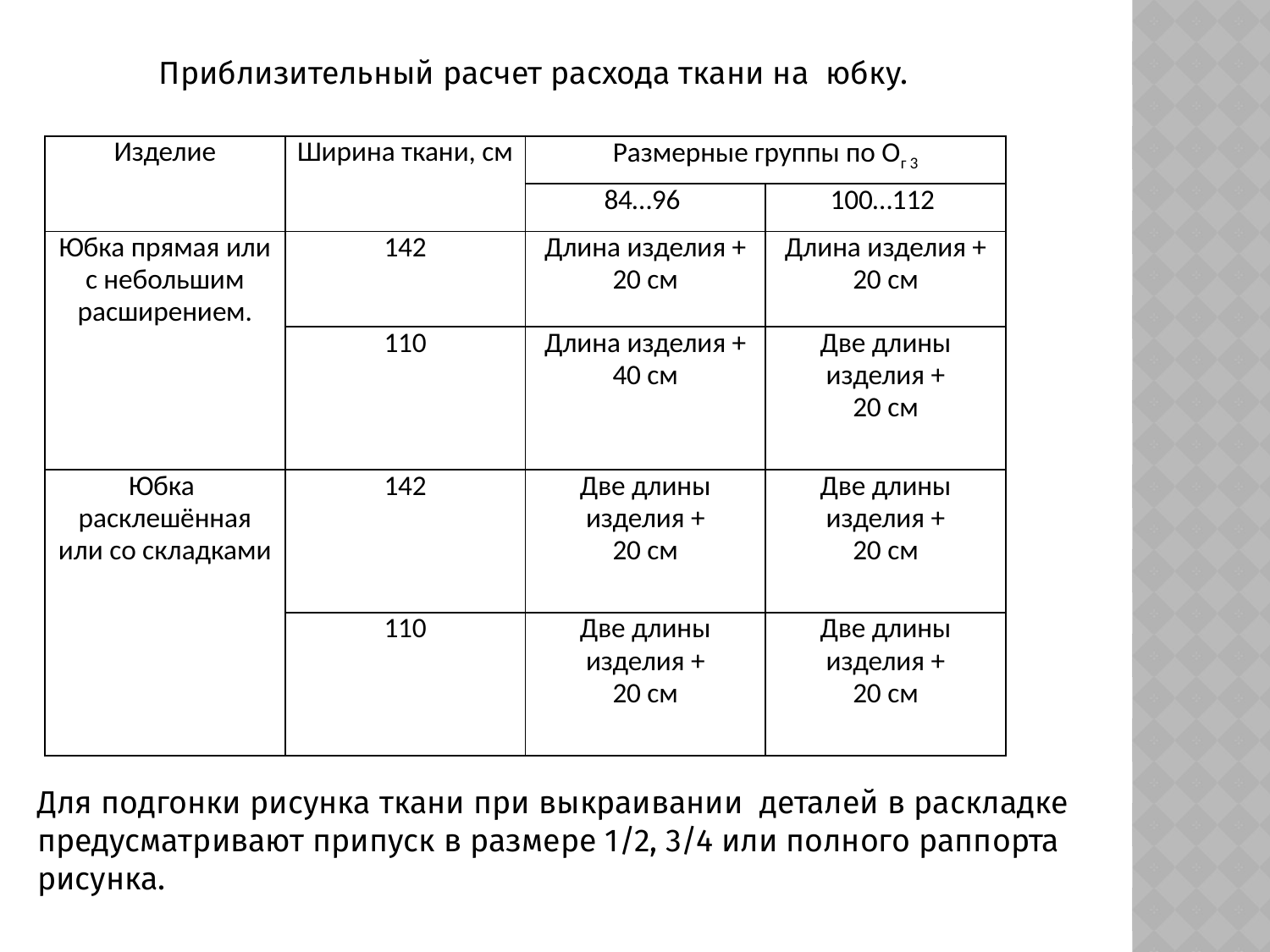

Приблизительный расчет расхода ткани на  юбку.
| Изделие | Ширина ткани, см | Размерные группы по Ог 3 |  |
| --- | --- | --- | --- |
|  |  | 84…96 | 100…112 |
| Юбка прямая или с небольшим расширением. | 142 | Длина изделия + 20 см | Длина изделия + 20 см |
|  | 110 | Длина изделия + 40 см | Две длины изделия + 20 см |
| Юбка расклешённая или со складками | 142 | Две длины изделия + 20 см | Две длины изделия + 20 см |
|  | 110 | Две длины изделия + 20 см | Две длины изделия + 20 см |
Для подгонки рисунка ткани при выкраивании  деталей в раскладке  предусматривают припуск в размере 1/2, 3/4 или полного раппорта рисунка.